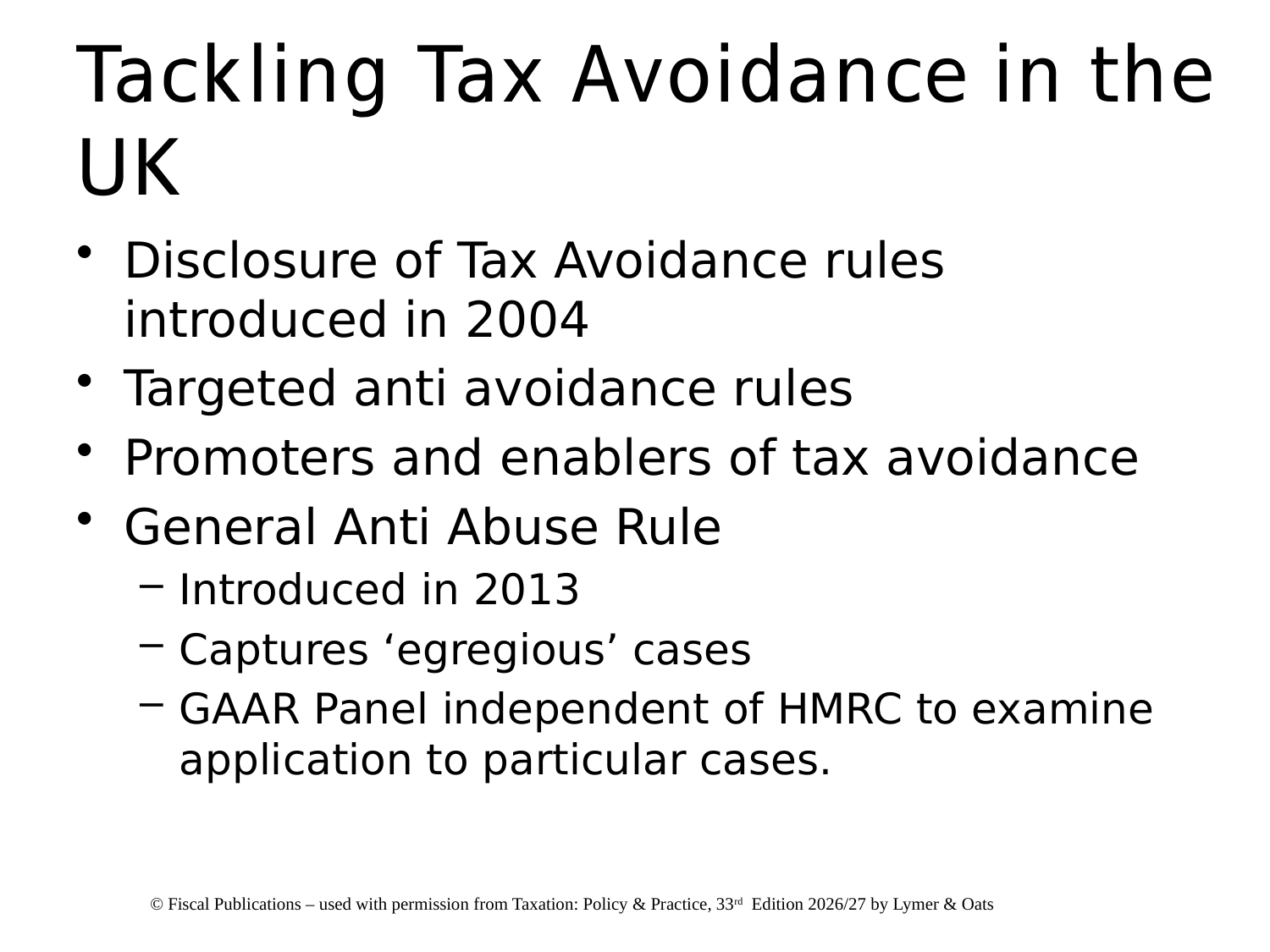

# Tackling Tax Avoidance in the UK
Disclosure of Tax Avoidance rules introduced in 2004
Targeted anti avoidance rules
Promoters and enablers of tax avoidance
General Anti Abuse Rule
Introduced in 2013
Captures ‘egregious’ cases
GAAR Panel independent of HMRC to examine application to particular cases.